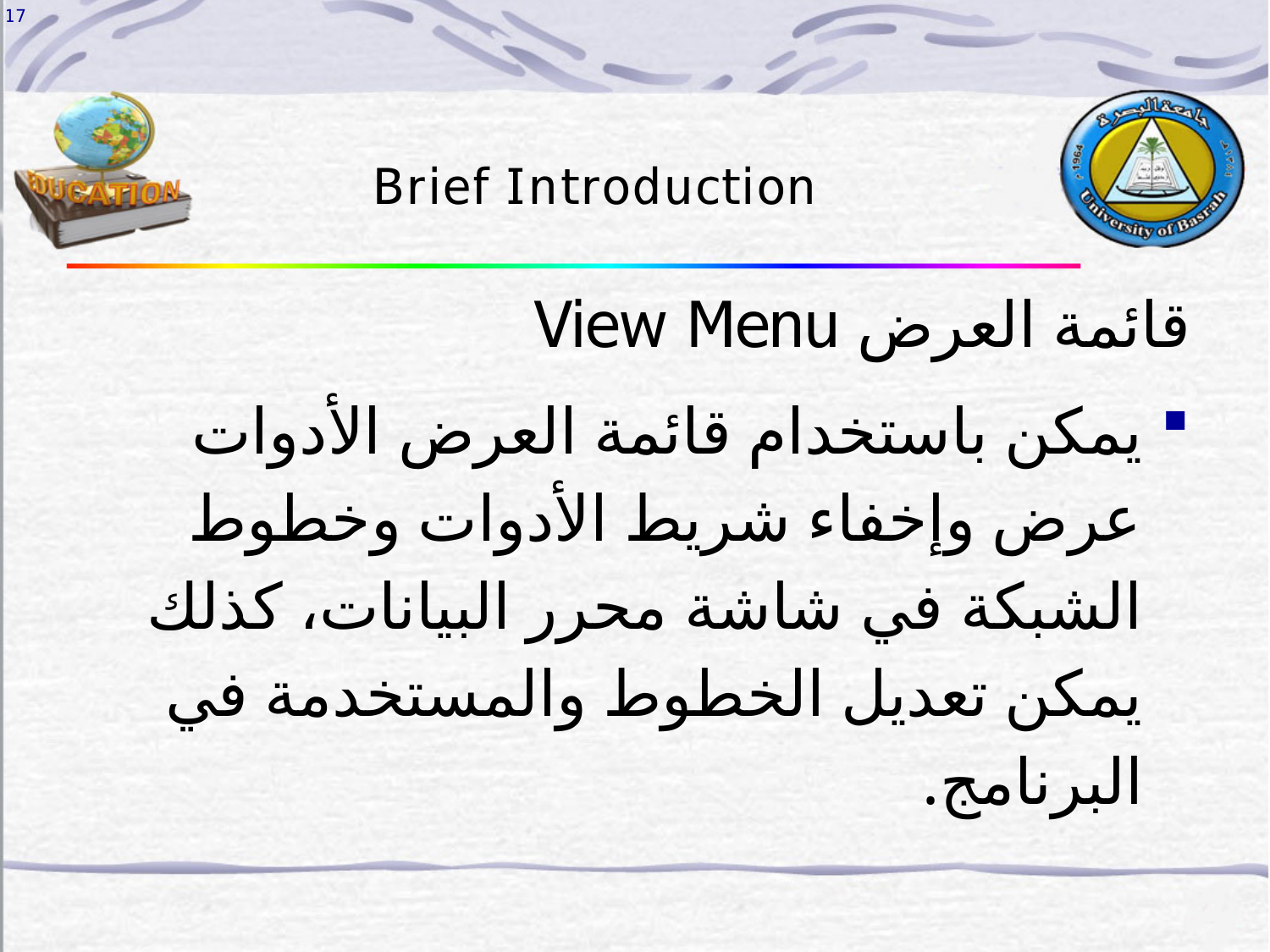

17
Brief Introduction
قائمة العرض View Menu
يمكن باستخدام قائمة العرض الأدوات عرض وإخفاء شريط الأدوات وخطوط الشبكة في شاشة محرر البيانات، كذلك يمكن تعديل الخطوط والمستخدمة في البرنامج.